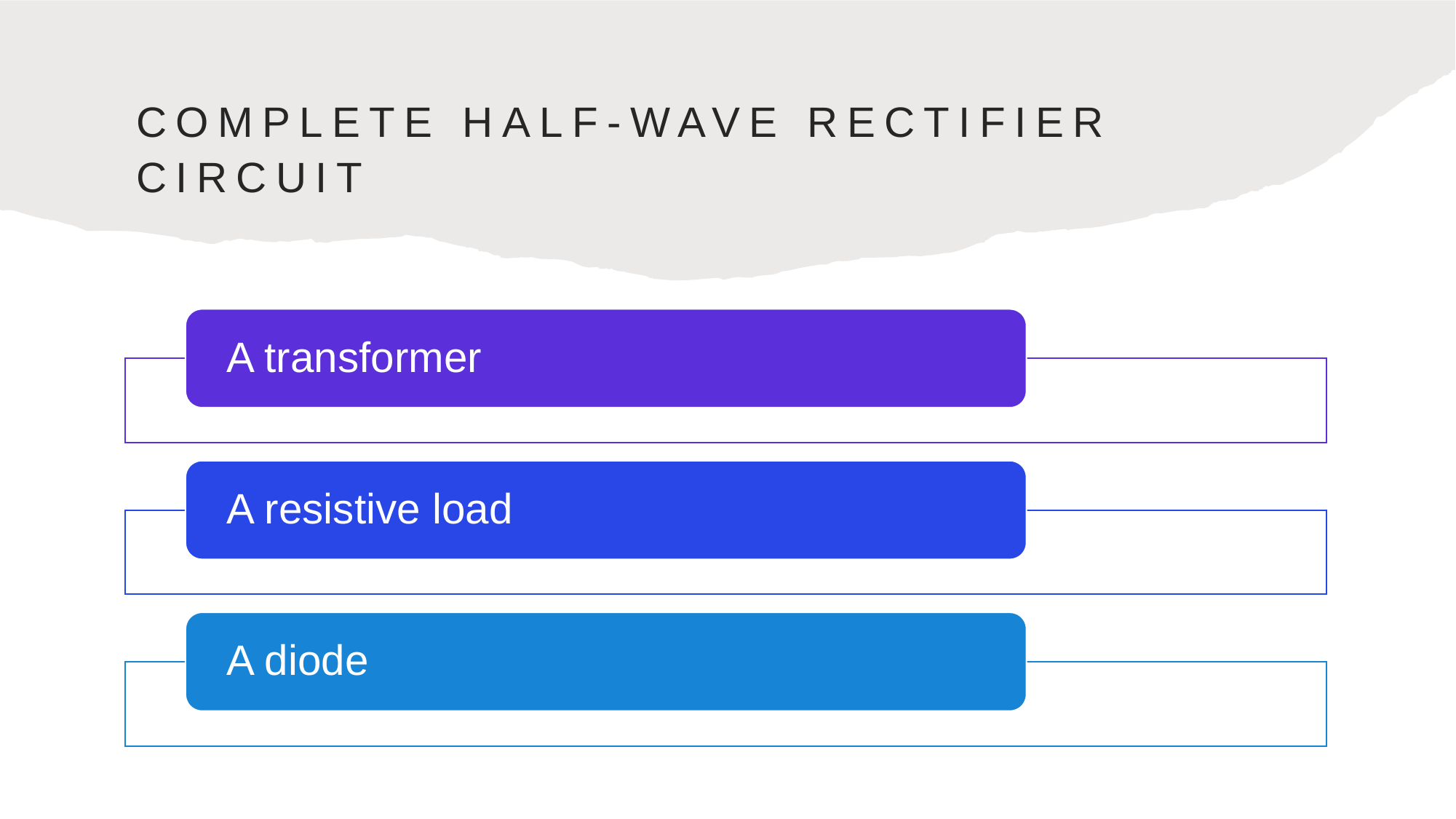

# complete half-wave rectifier circuit
A transformer
A resistive load
A diode